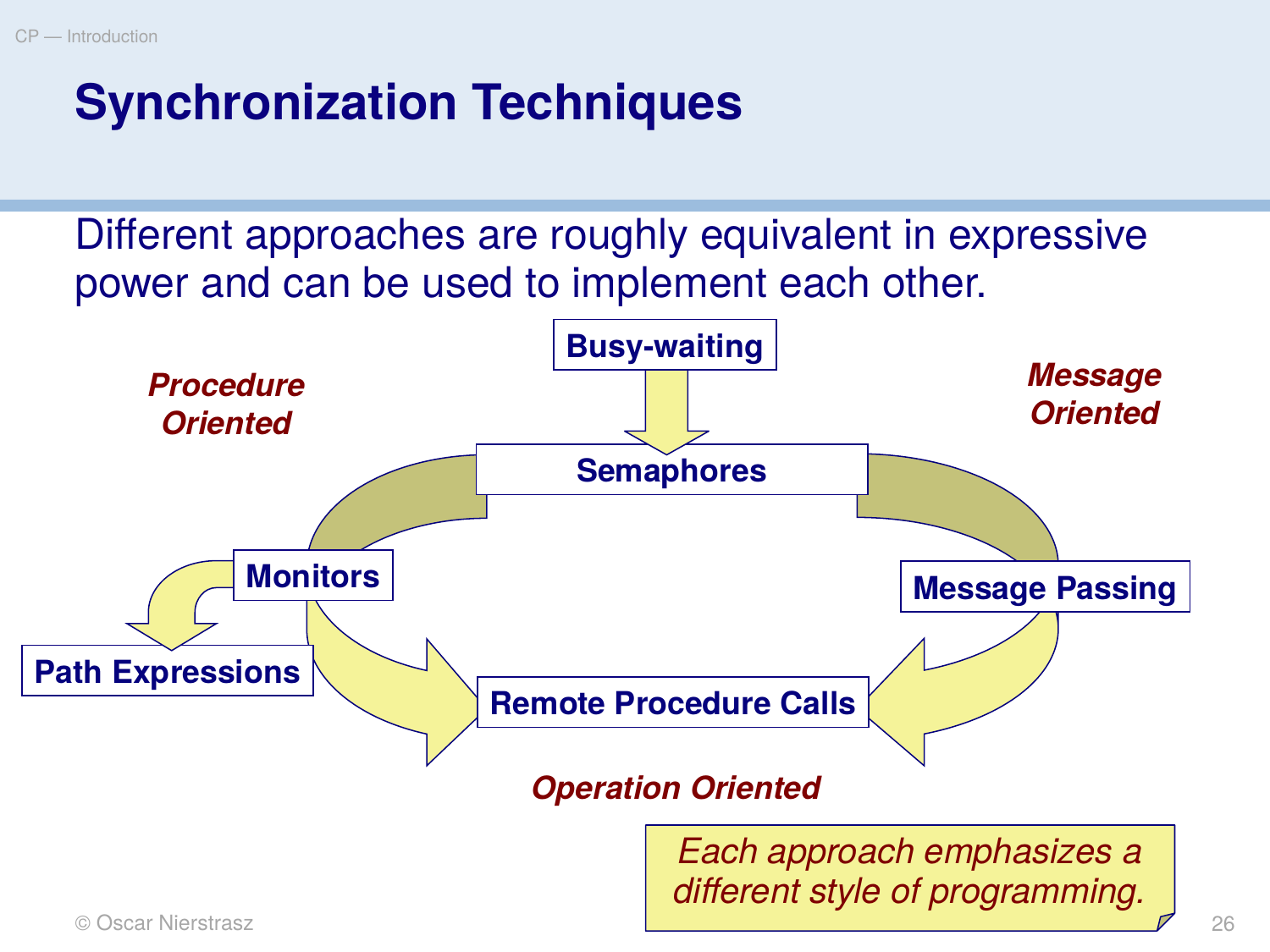

CP — Introduction
# Synchronization Techniques
Different approaches are roughly equivalent in expressive power and can be used to implement each other.
Busy-waiting
Message
Oriented
Procedure
Oriented

Semaphores

Monitors
Message Passing
Path Expressions
Remote Procedure Calls
Operation Oriented
Each approach emphasizes a different style of programming.
© Oscar Nierstrasz
26